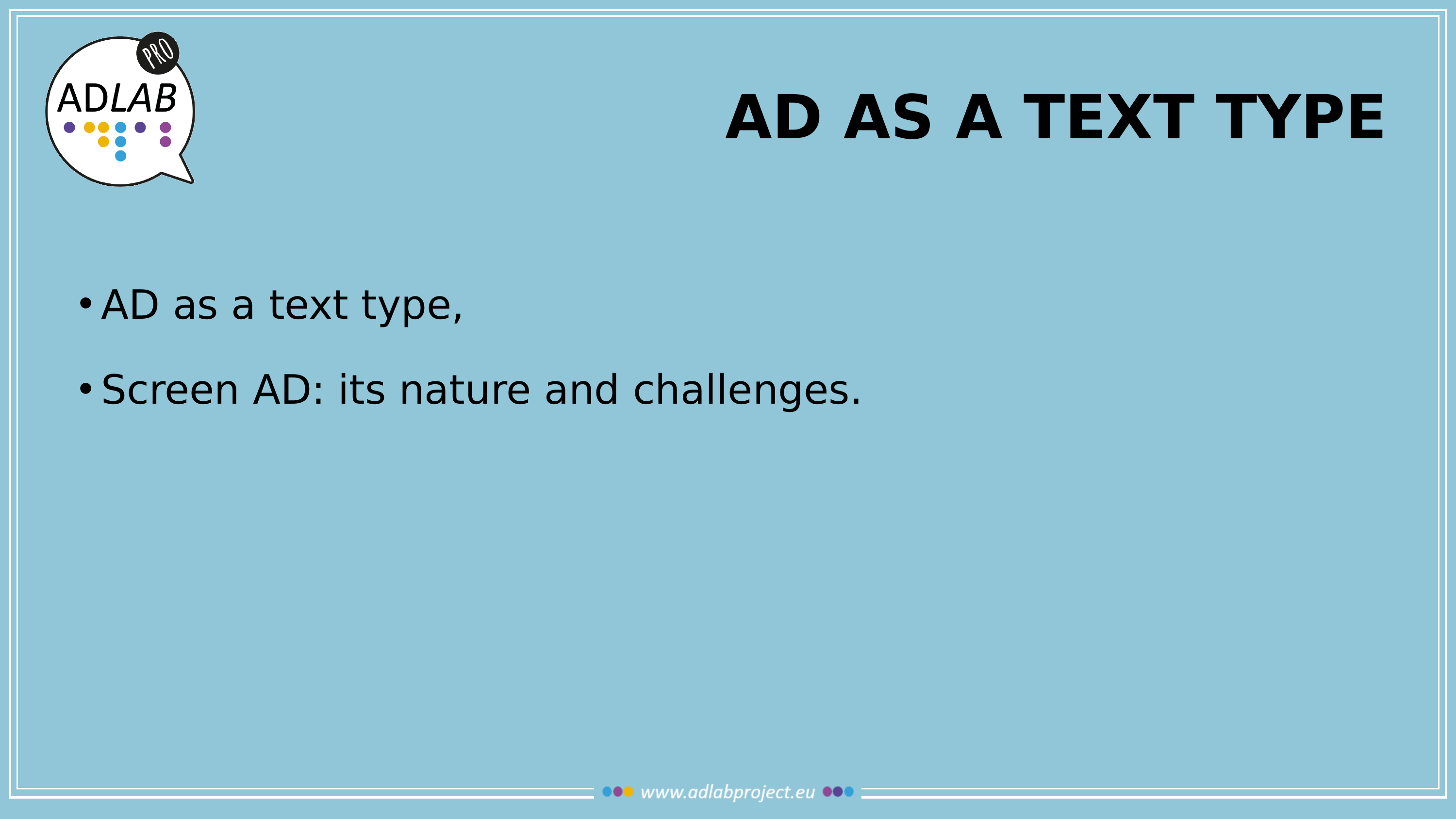

# AD AS A TEXT TYPE
AD as a text type,
Screen AD: its nature and challenges.